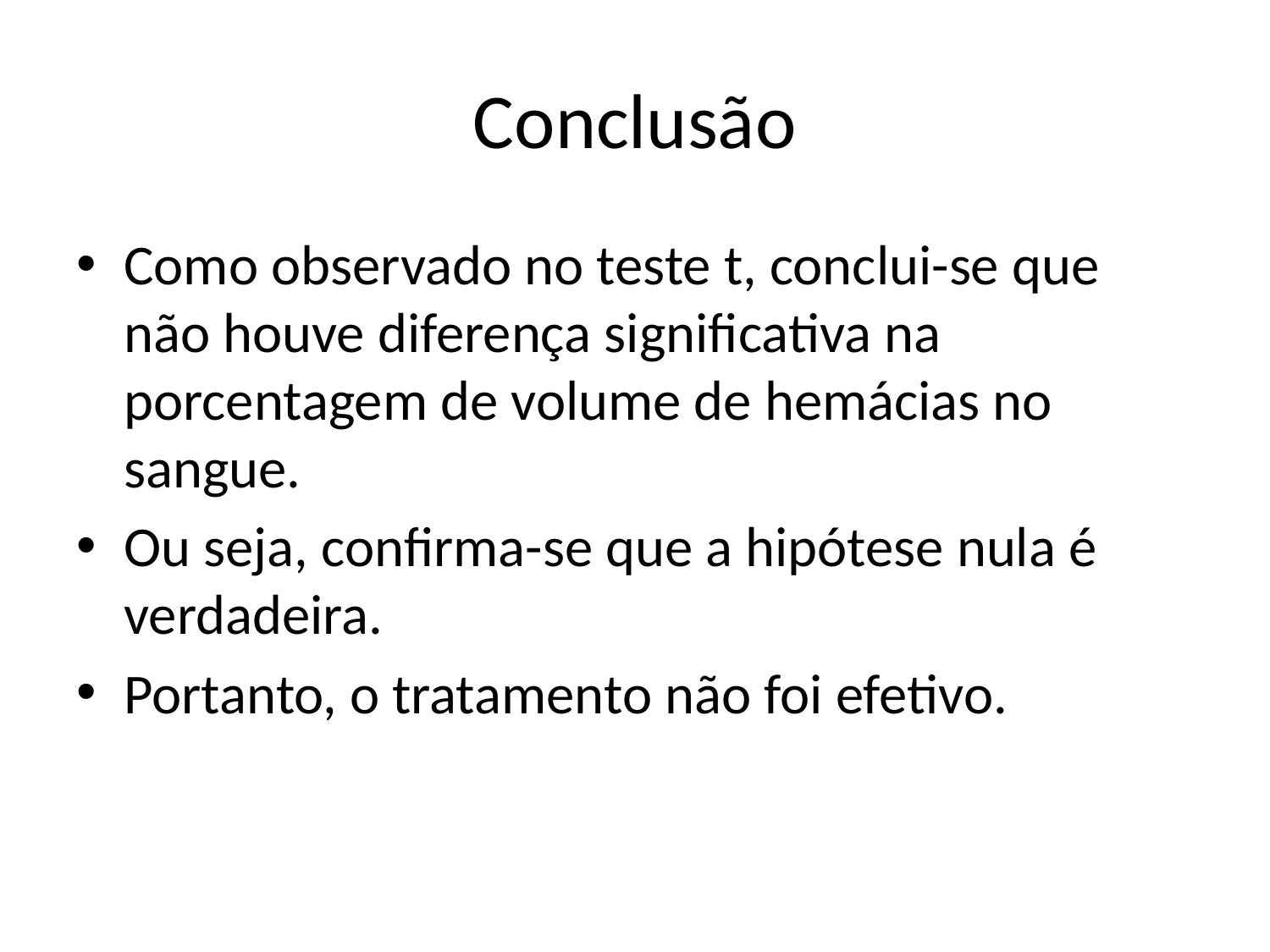

# Conclusão
Como observado no teste t, conclui-se que não houve diferença significativa na porcentagem de volume de hemácias no sangue.
Ou seja, confirma-se que a hipótese nula é verdadeira.
Portanto, o tratamento não foi efetivo.